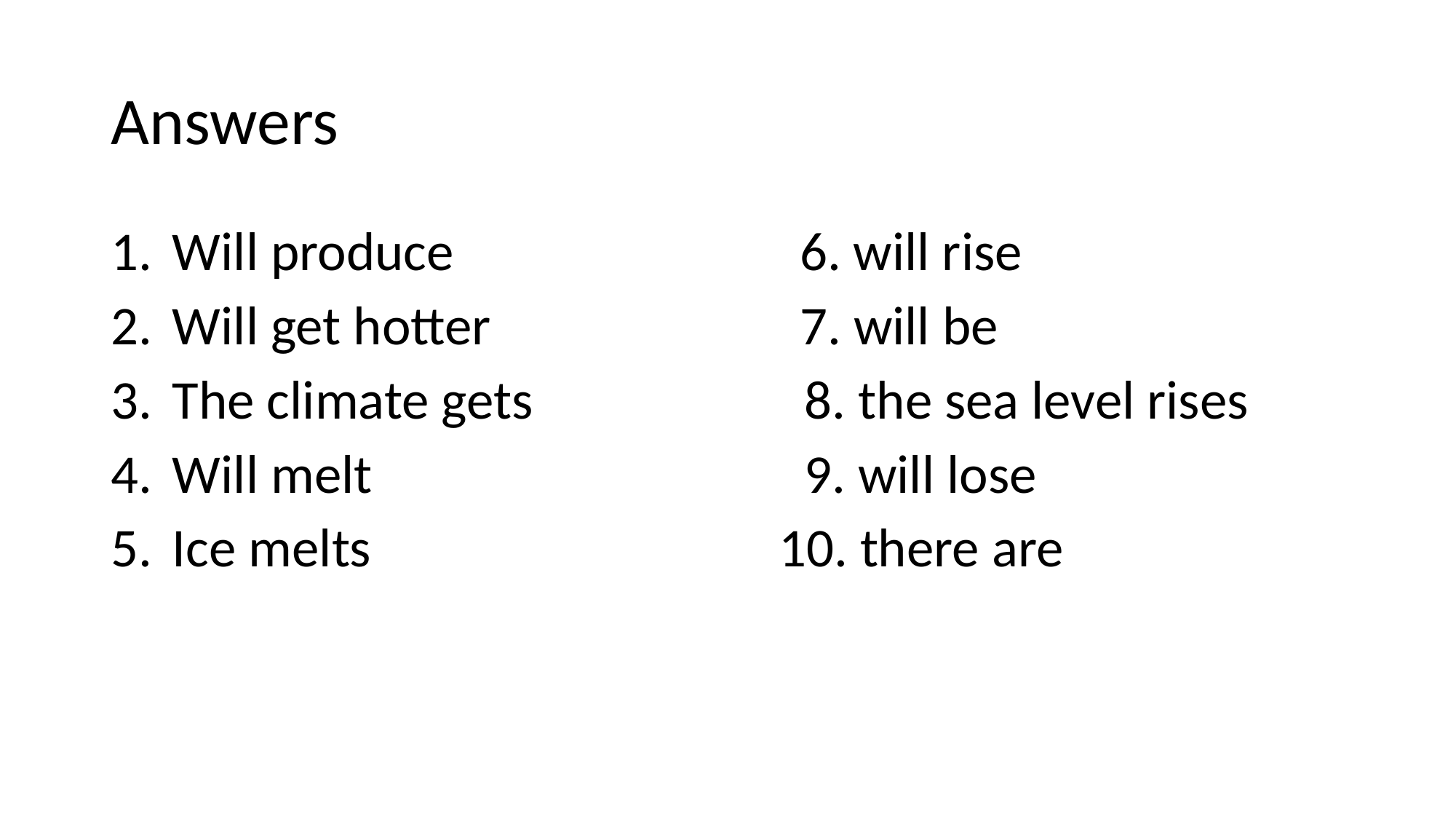

# Answers
Will produce                            6. will rise
Will get hotter                         7. will be
The climate gets                      8. the sea level rises
Will melt                                   9. will lose
Ice melts                                 10. there are